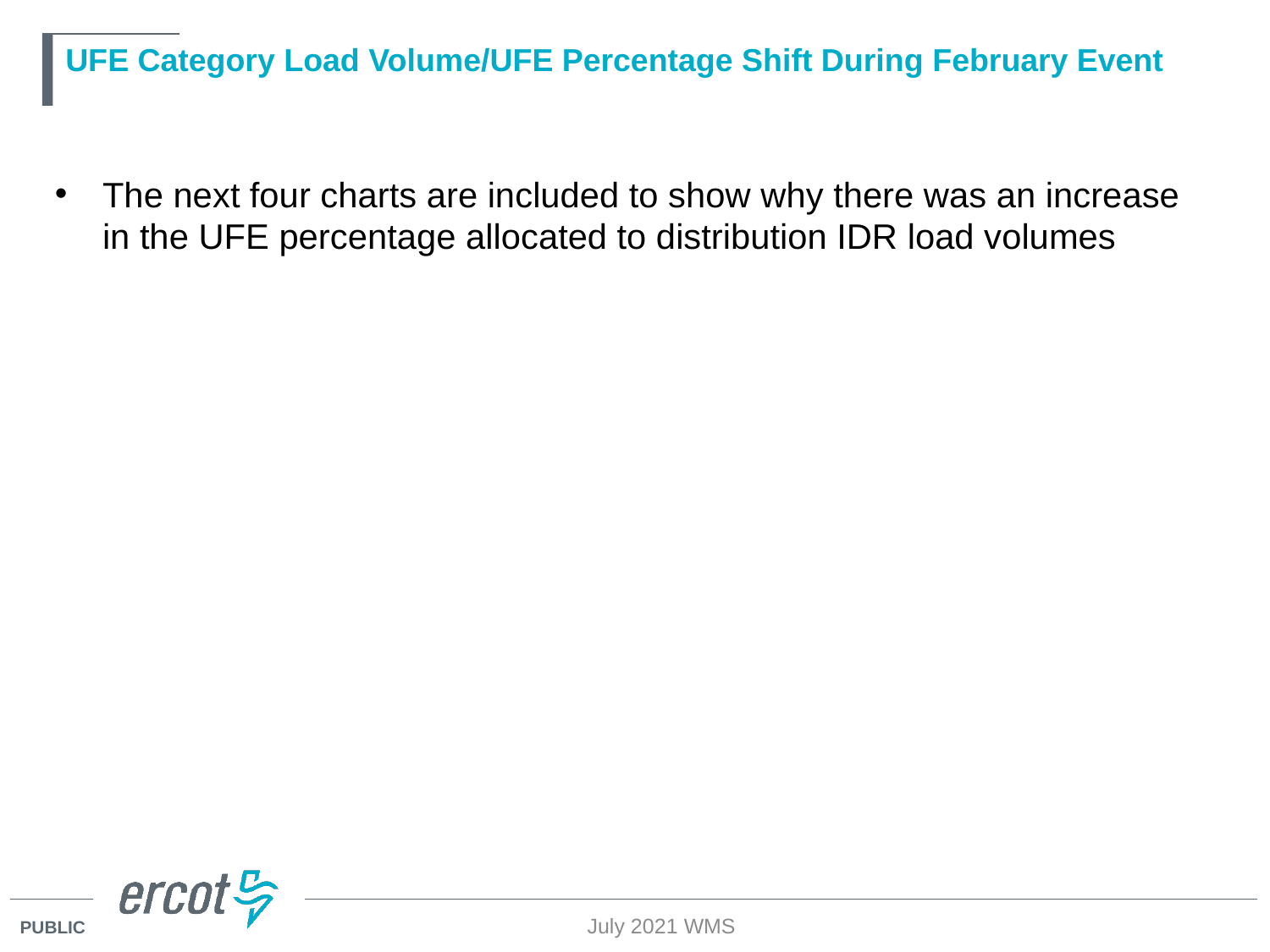

# UFE Category Load Volume/UFE Percentage Shift During February Event

The next four charts are included to show why there was an increase in the UFE percentage allocated to distribution IDR load volumes

July 2021 WMS